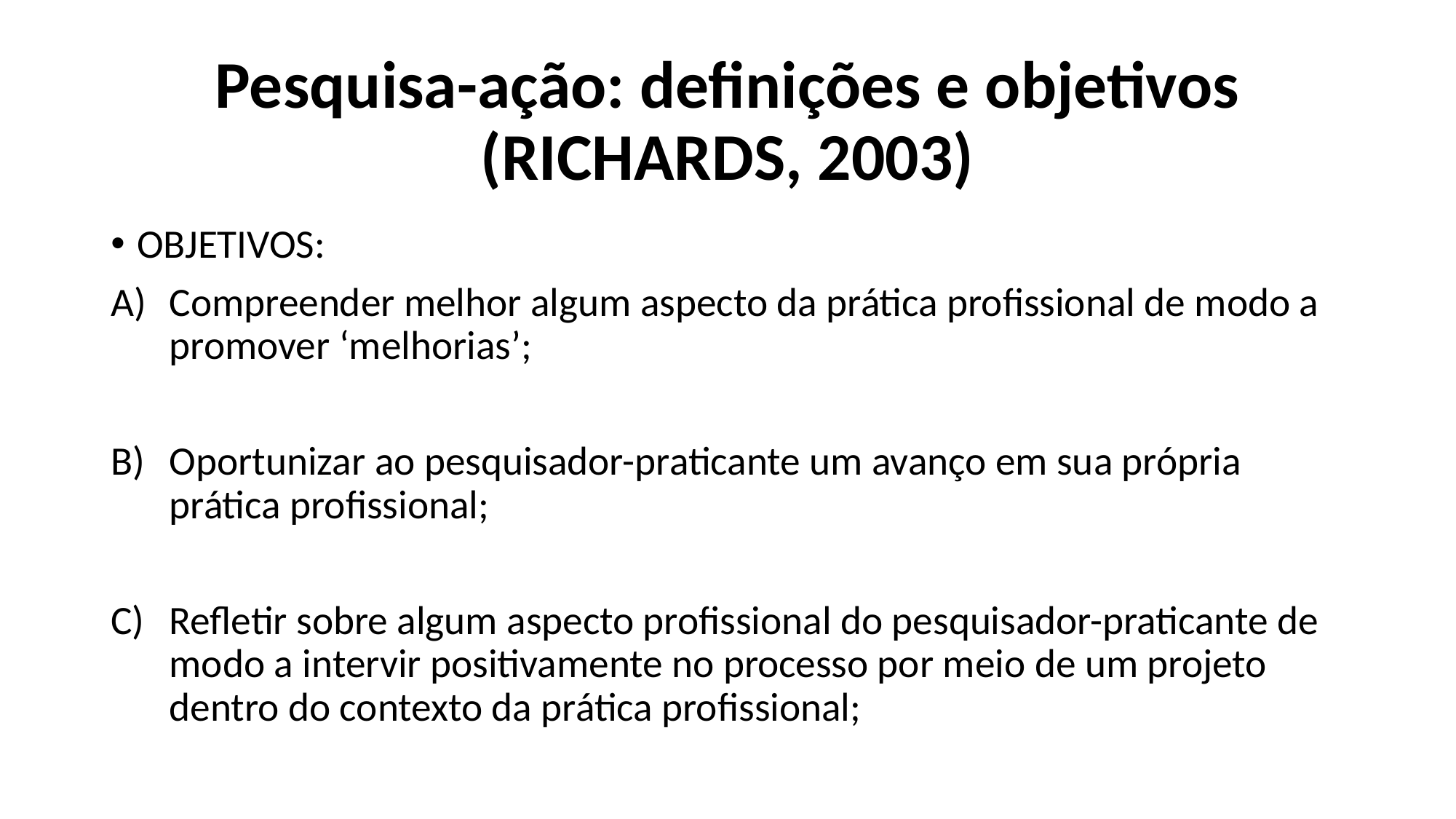

# Pesquisa-ação: definições e objetivos (RICHARDS, 2003)
OBJETIVOS:
Compreender melhor algum aspecto da prática profissional de modo a promover ‘melhorias’;

Oportunizar ao pesquisador-praticante um avanço em sua própria prática profissional;

Refletir sobre algum aspecto profissional do pesquisador-praticante de modo a intervir positivamente no processo por meio de um projeto dentro do contexto da prática profissional;